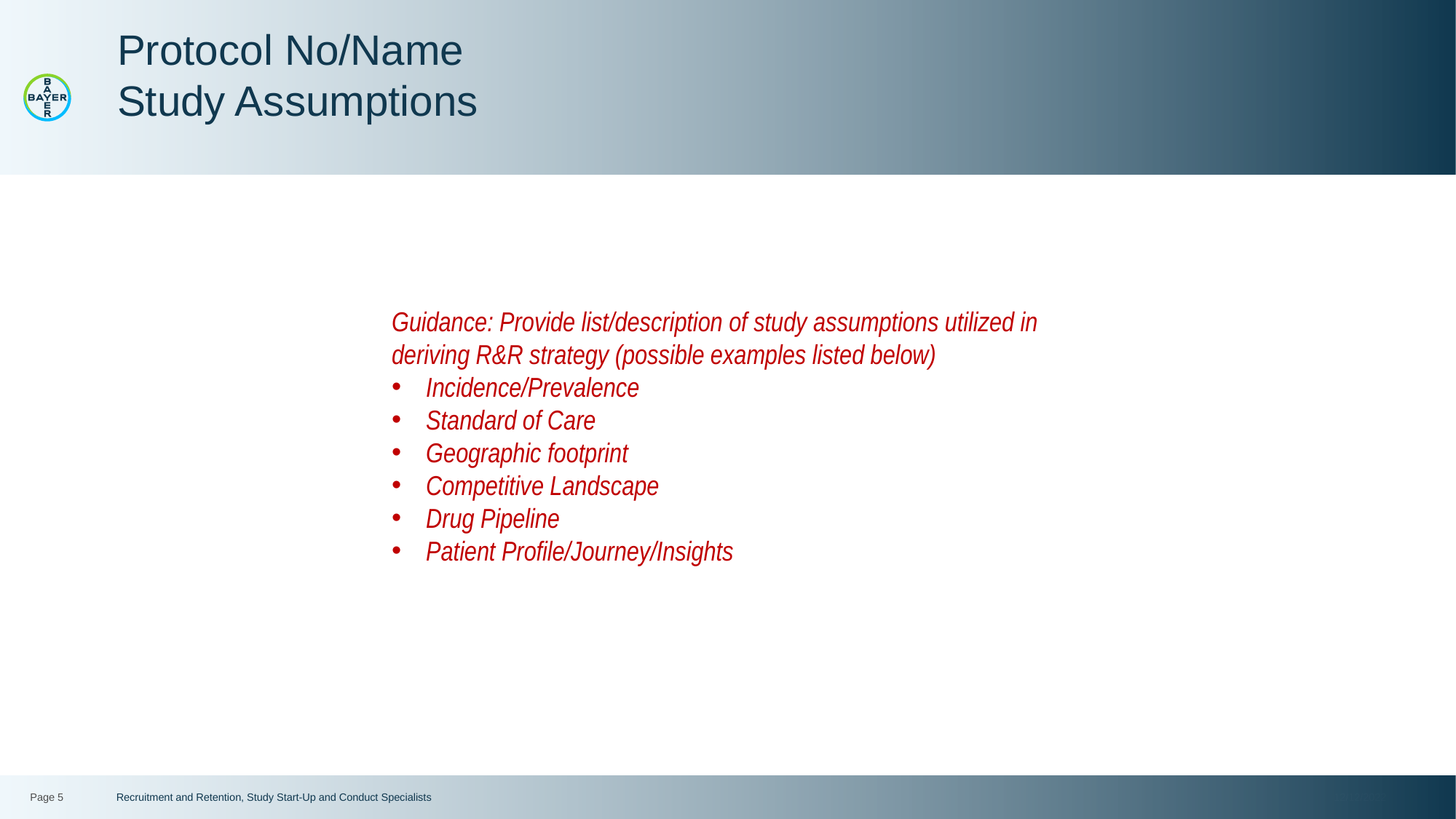

# Protocol No/Name Study Assumptions

Guidance: Provide list/description of study assumptions utilized in deriving R&R strategy (possible examples listed below)
Incidence/Prevalence
Standard of Care
Geographic footprint
Competitive Landscape
Drug Pipeline
Patient Profile/Journey/Insights

Page 5
Recruitment and Retention, Study Start-Up and Conduct Specialists
12/12/2022